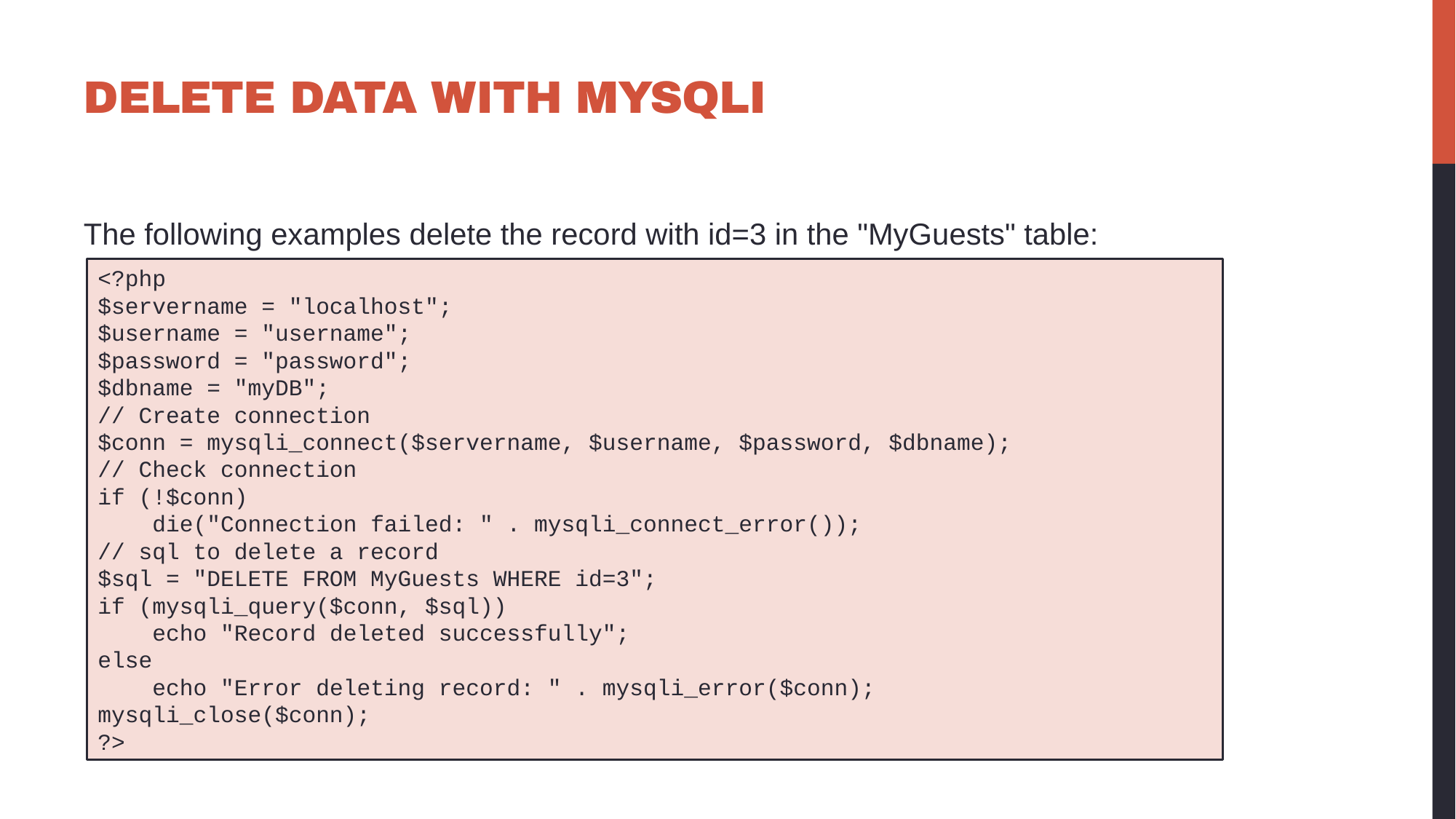

# Delete Data With MySQLi
The following examples delete the record with id=3 in the "MyGuests" table:
<?php
$servername = "localhost";
$username = "username";
$password = "password";
$dbname = "myDB";
// Create connection
$conn = mysqli_connect($servername, $username, $password, $dbname);
// Check connection
if (!$conn)
    die("Connection failed: " . mysqli_connect_error());
// sql to delete a record
$sql = "DELETE FROM MyGuests WHERE id=3";
if (mysqli_query($conn, $sql))
    echo "Record deleted successfully";
else
    echo "Error deleting record: " . mysqli_error($conn);
mysqli_close($conn);
?>